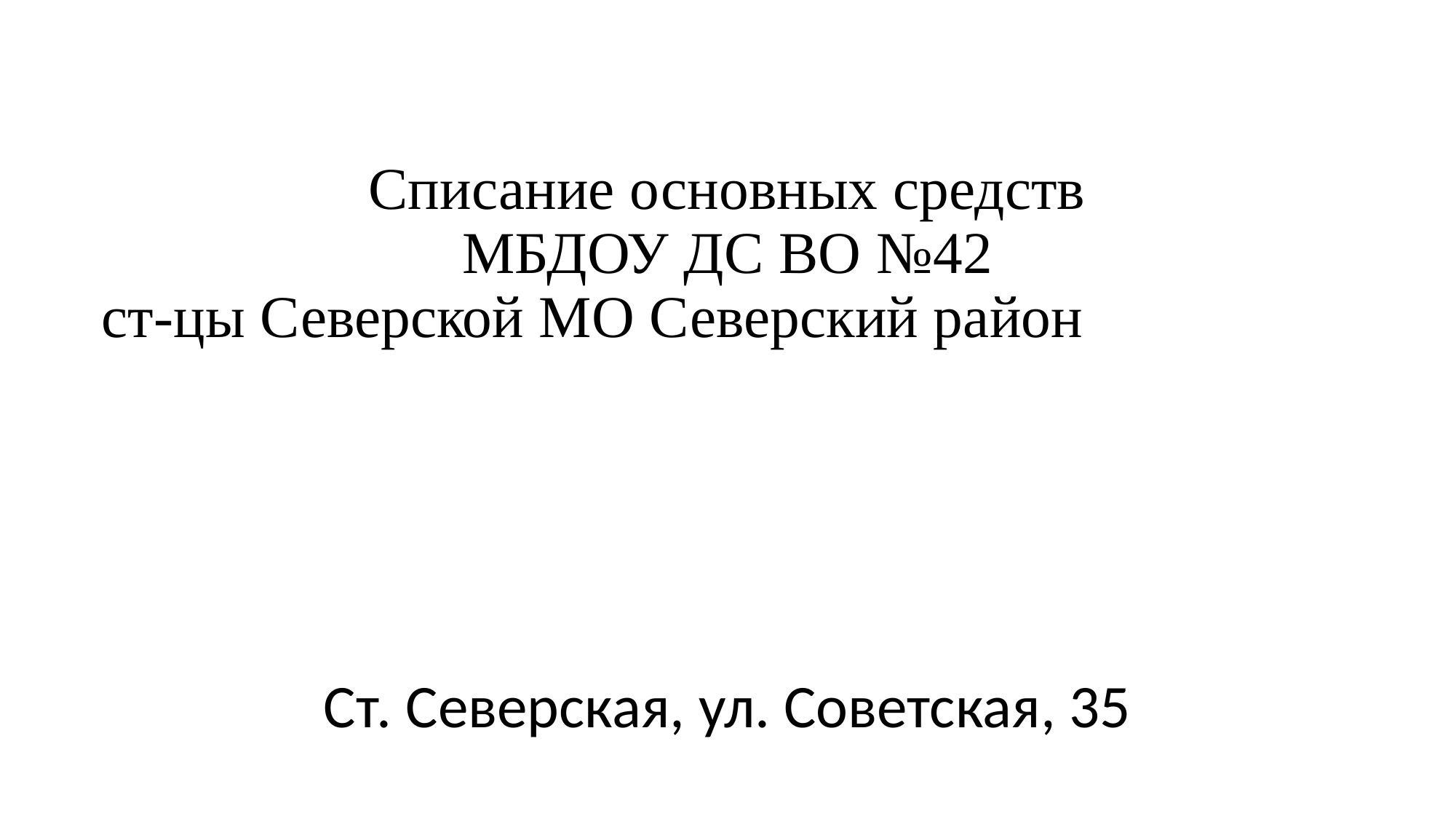

# Списание основных средств МБДОУ ДС ВО №42 ст-цы Северской МО Северский район
Ст. Северская, ул. Советская, 35